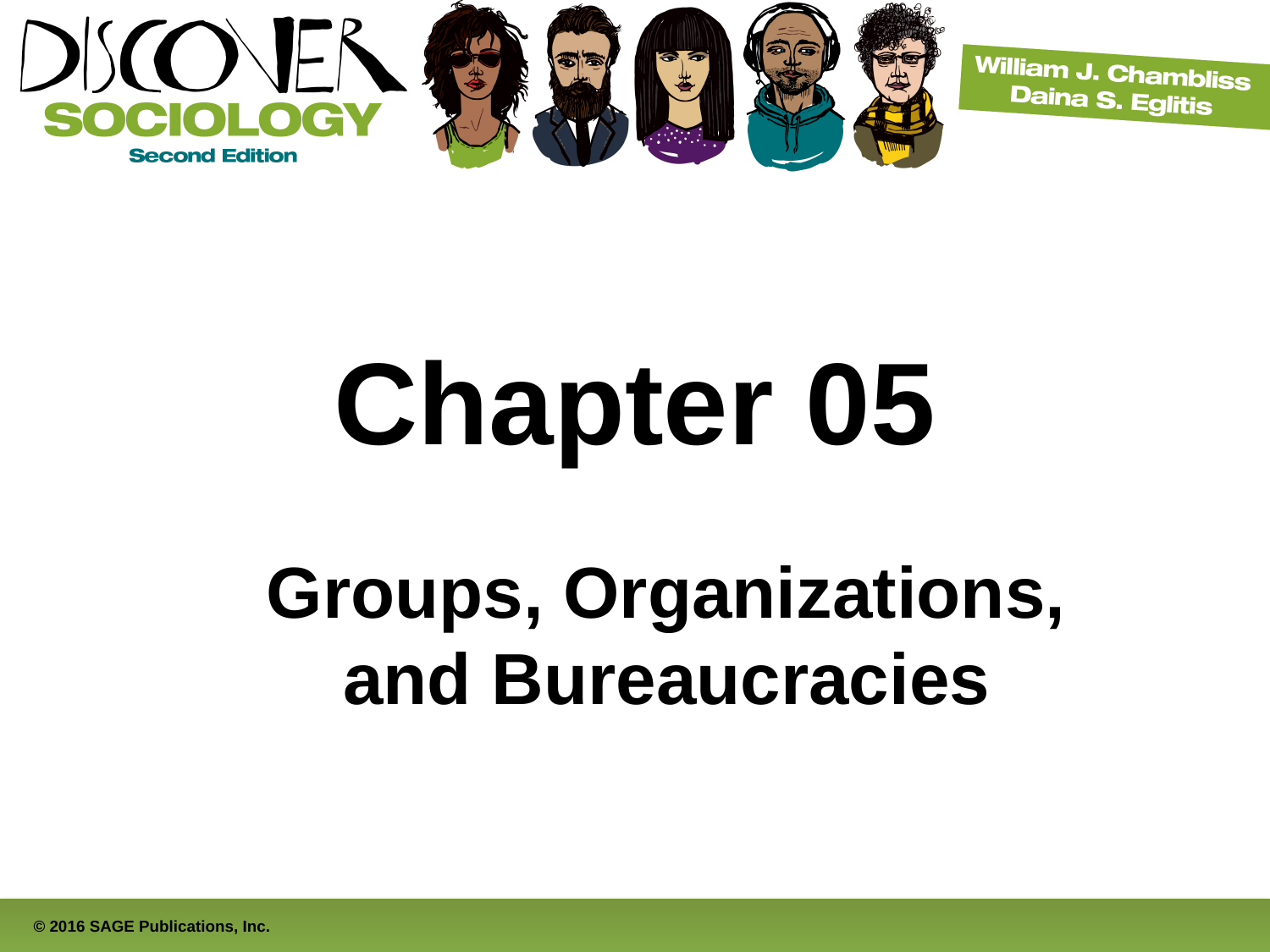

# Chapter 05
Groups, Organizations, and Bureaucracies